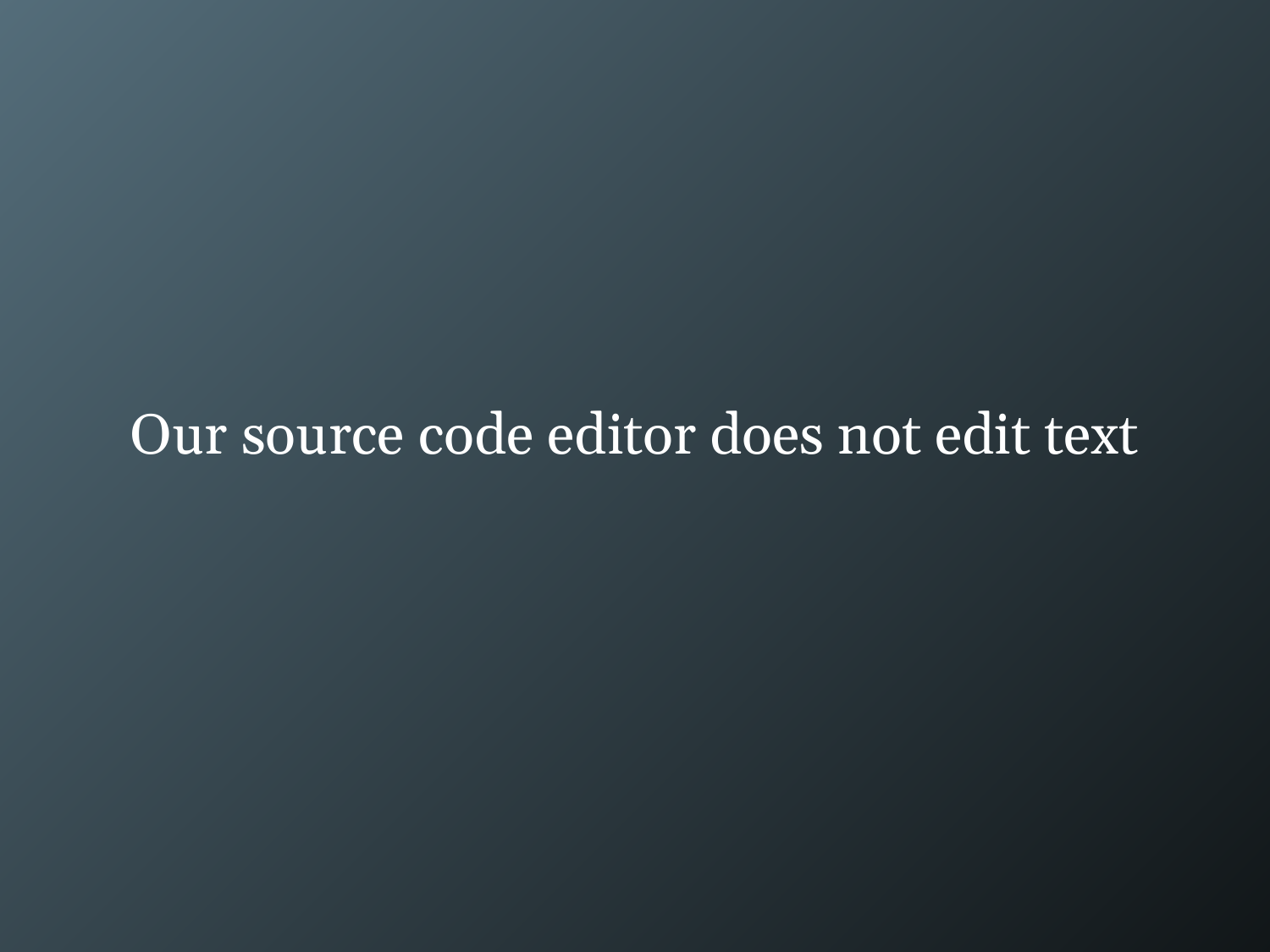

# Our source code editor does not edit text